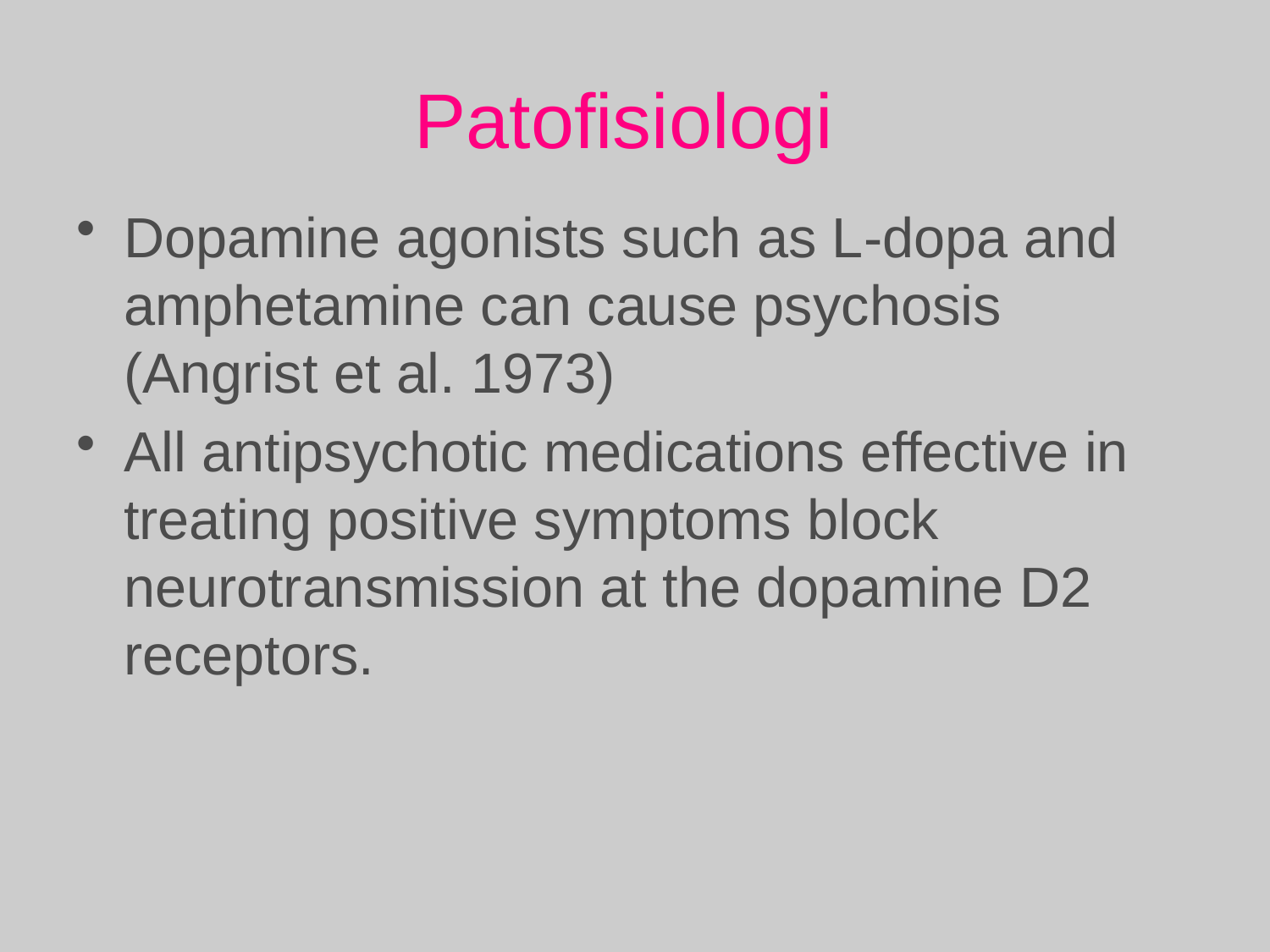

# Patofisiologi
Dopamine agonists such as L-dopa and amphetamine can cause psychosis (Angrist et al. 1973)
All antipsychotic medications effective in treating positive symptoms block neurotransmission at the dopamine D2 receptors.